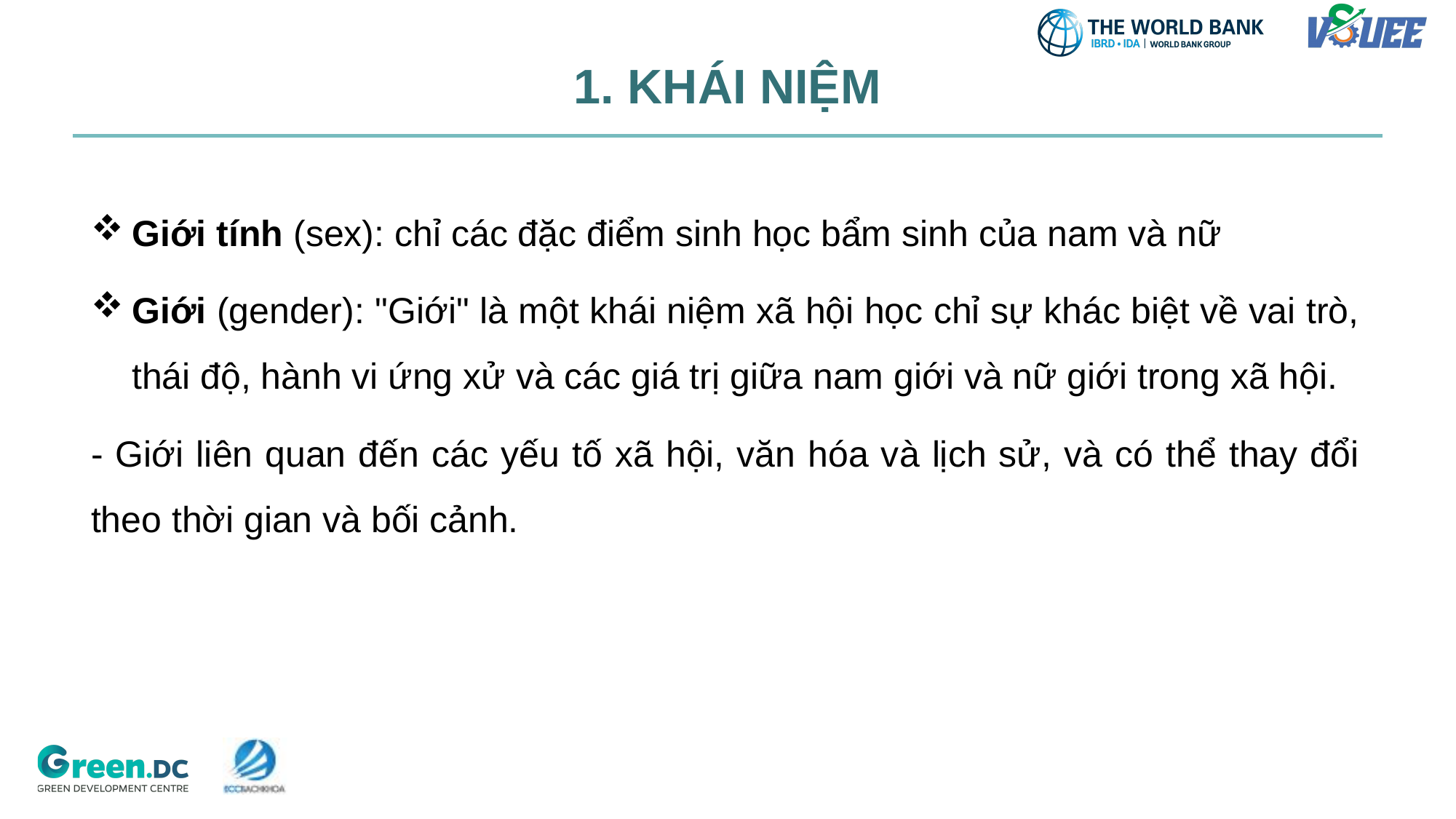

1. KHÁI NIỆM
Giới tính (sex): chỉ các đặc điểm sinh học bẩm sinh của nam và nữ
Giới (gender): "Giới" là một khái niệm xã hội học chỉ sự khác biệt về vai trò, thái độ, hành vi ứng xử và các giá trị giữa nam giới và nữ giới trong xã hội.
- Giới liên quan đến các yếu tố xã hội, văn hóa và lịch sử, và có thể thay đổi theo thời gian và bối cảnh.